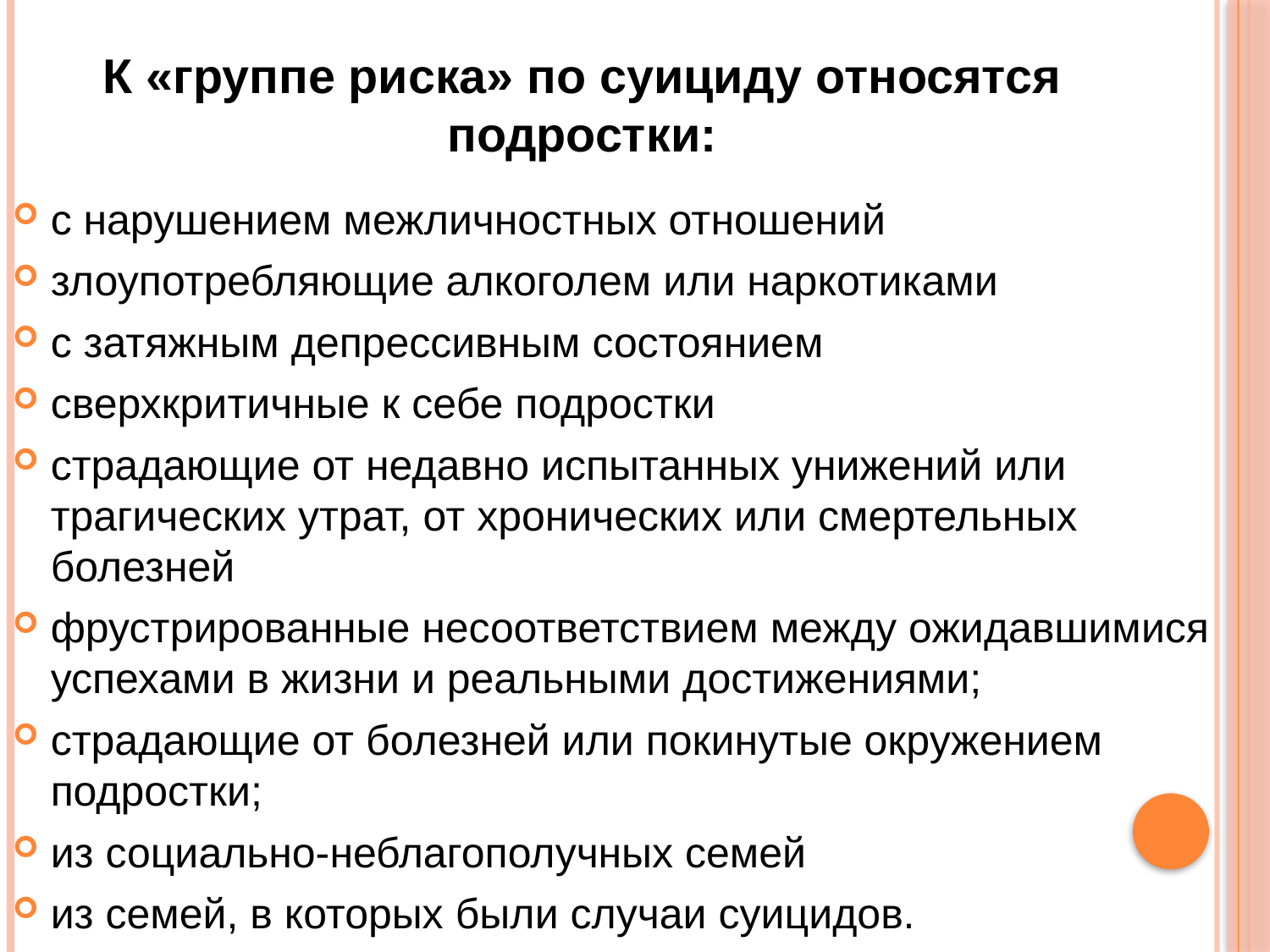

# К «группе риска» по суициду относятся подростки:
с нарушением межличностных отношений
злоупотребляющие алкоголем или наркотиками
с затяжным депрессивным состоянием
сверхкритичные к себе подростки
страдающие от недавно испытанных унижений или трагических утрат, от хронических или смертельных болезней
фрустрированные несоответствием между ожидавшимися успехами в жизни и реальными достижениями;
страдающие от болезней или покинутые окружением подростки;
из социально-неблагополучных семей
из семей, в которых были случаи суицидов.